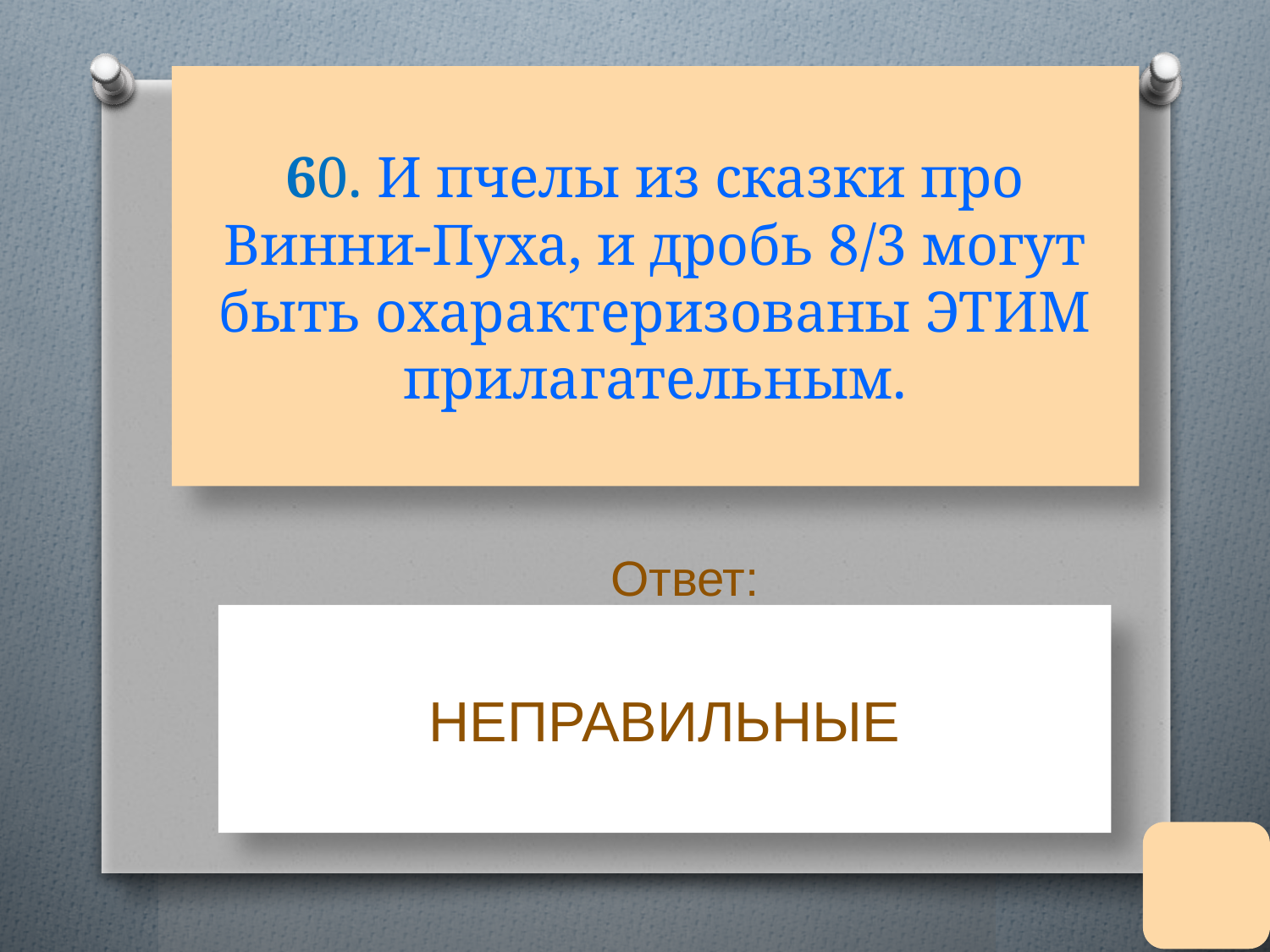

# 60. И пчелы из сказки про Винни-Пуха, и дробь 8/3 могут быть охарактеризованы ЭТИМ прилагательным.
Ответ:
НЕПРАВИЛЬНЫЕ